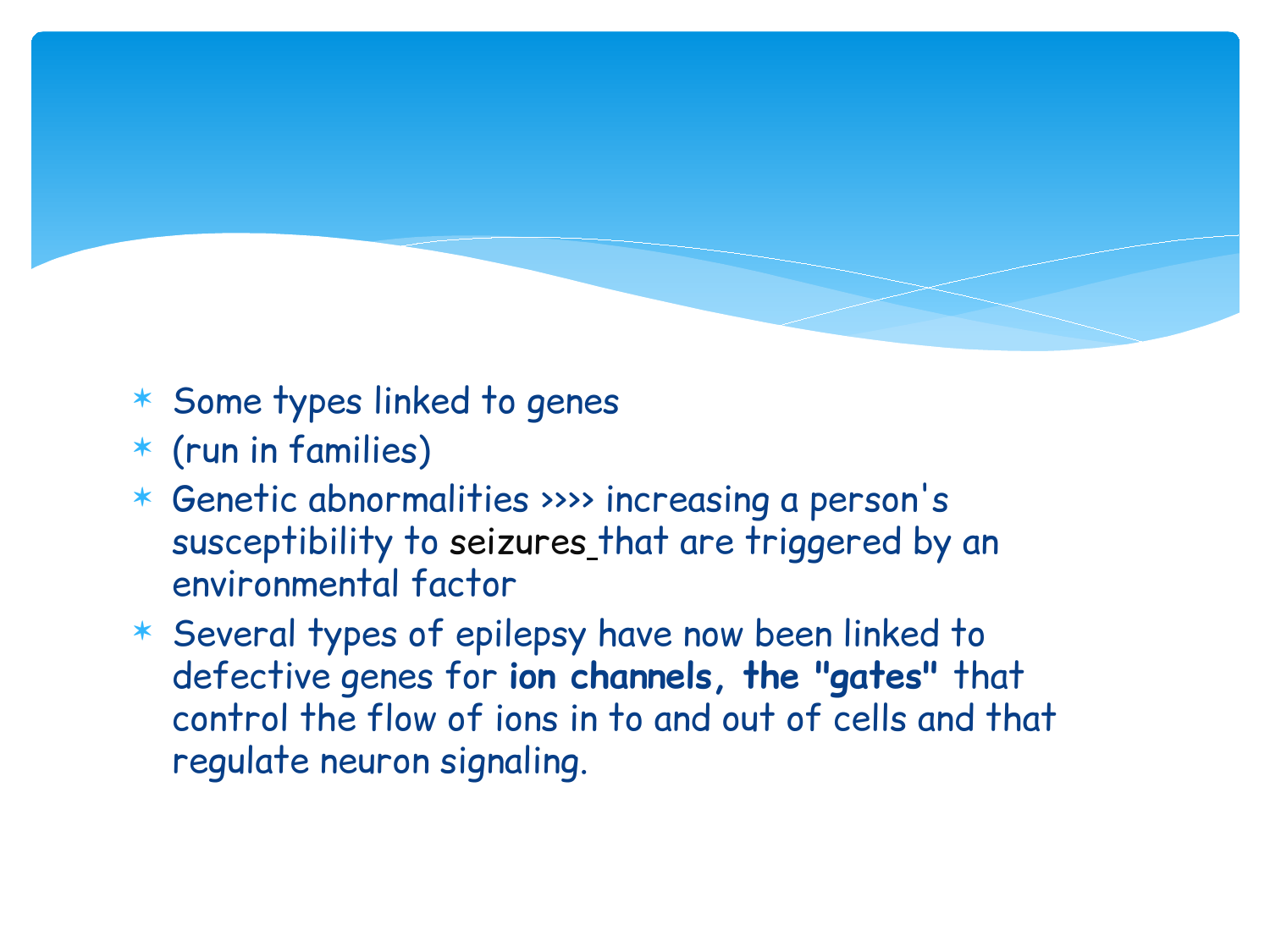

#
Some types linked to genes
(run in families)
Genetic abnormalities ›››› increasing a person's susceptibility to seizures that are triggered by an environmental factor
Several types of epilepsy have now been linked to defective genes for ion channels, the "gates" that control the flow of ions in to and out of cells and that regulate neuron signaling.